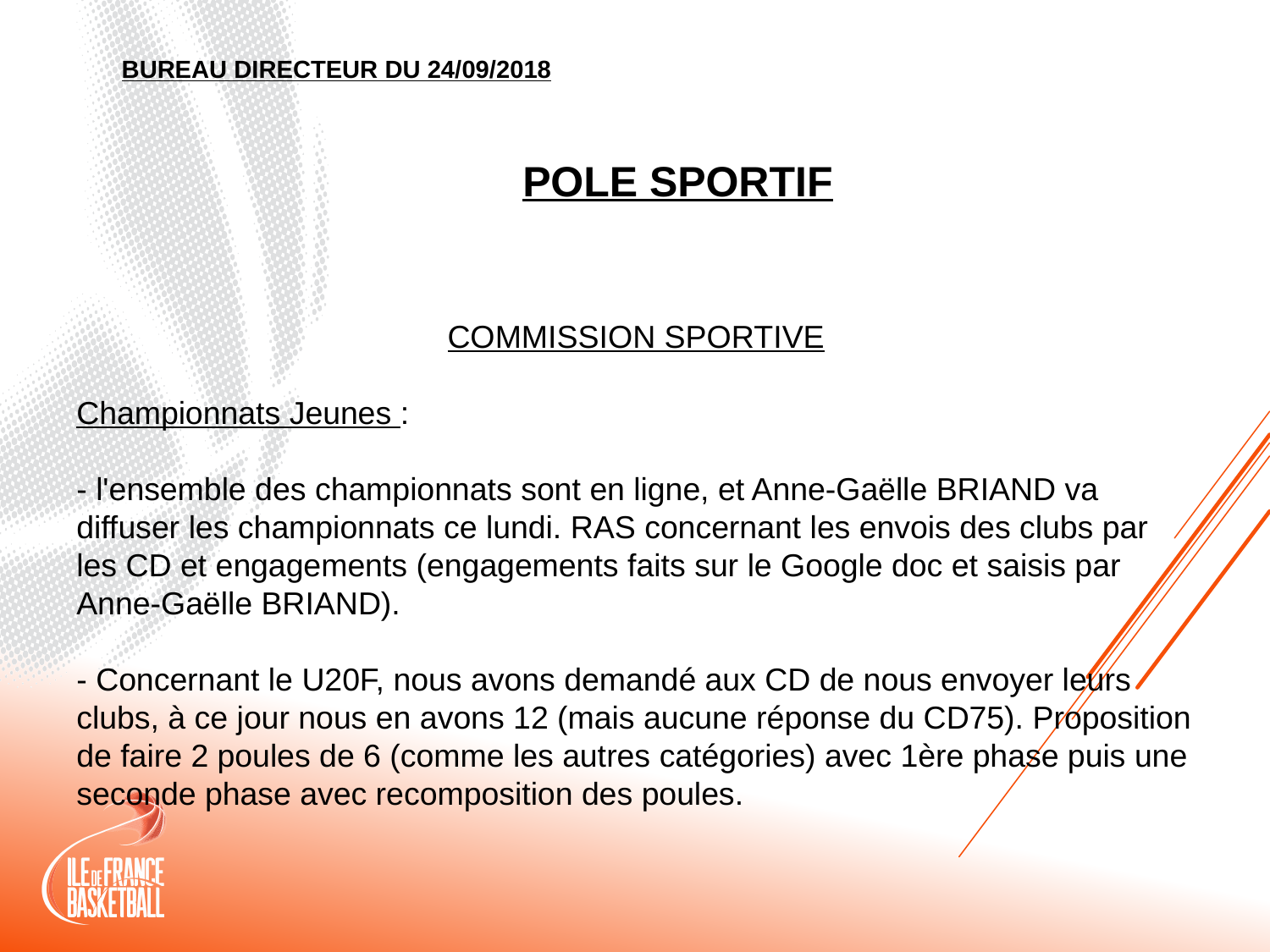

# BUREau directeur du 24/09/2018
POLE SPORTIF
COMMISSION SPORTIVE

Championnats Jeunes :
- l'ensemble des championnats sont en ligne, et Anne-Gaëlle BRIAND va diffuser les championnats ce lundi. RAS concernant les envois des clubs par les CD et engagements (engagements faits sur le Google doc et saisis par Anne-Gaëlle BRIAND).
- Concernant le U20F, nous avons demandé aux CD de nous envoyer leurs clubs, à ce jour nous en avons 12 (mais aucune réponse du CD75). Proposition de faire 2 poules de 6 (comme les autres catégories) avec 1ère phase puis une seconde phase avec recomposition des poules.